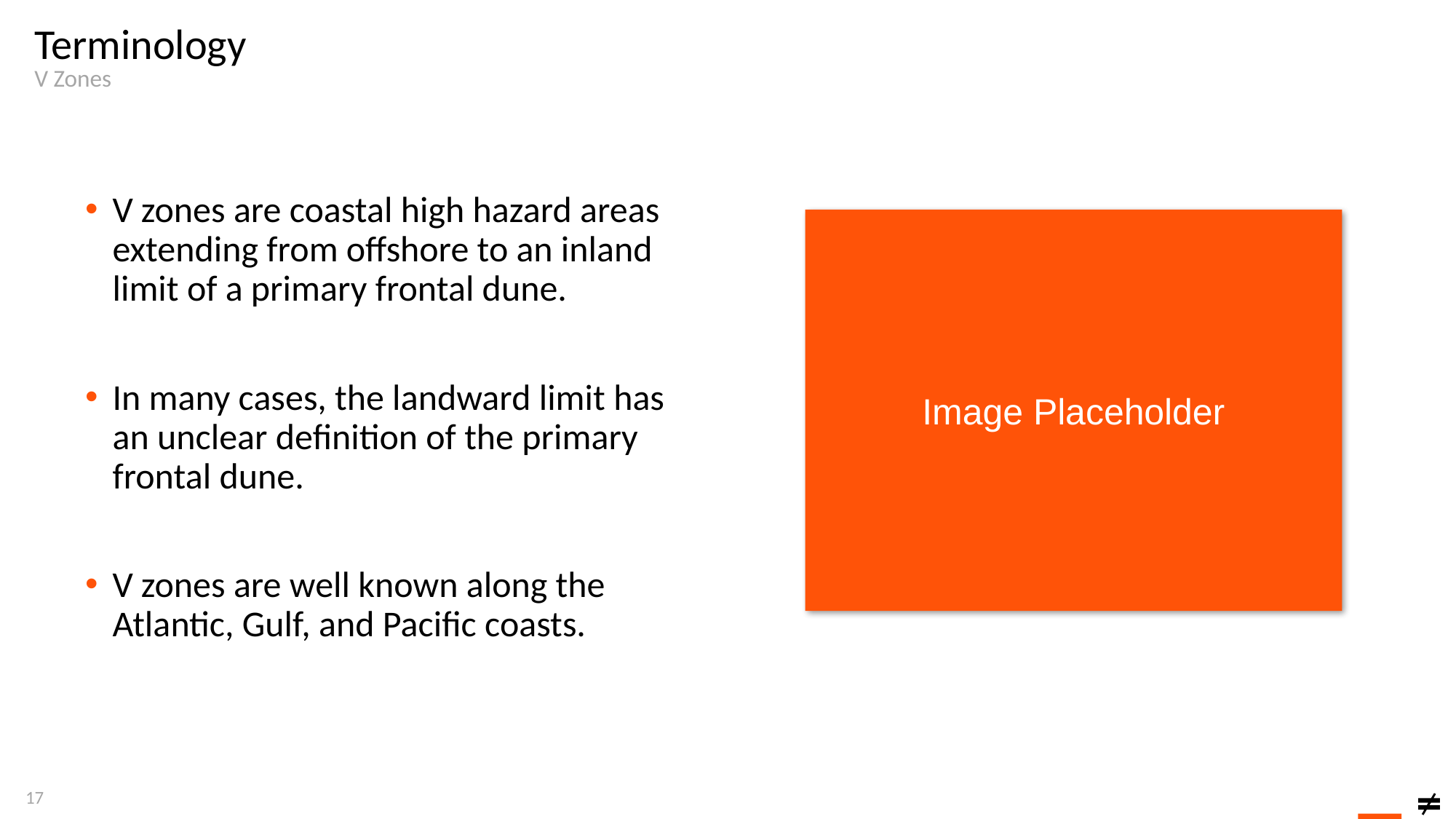

Terminology
V Zones
V zones are coastal high hazard areas extending from offshore to an inland limit of a primary frontal dune.

In many cases, the landward limit has an unclear definition of the primary frontal dune.

V zones are well known along the Atlantic, Gulf, and Pacific coasts.
Image Placeholder
17